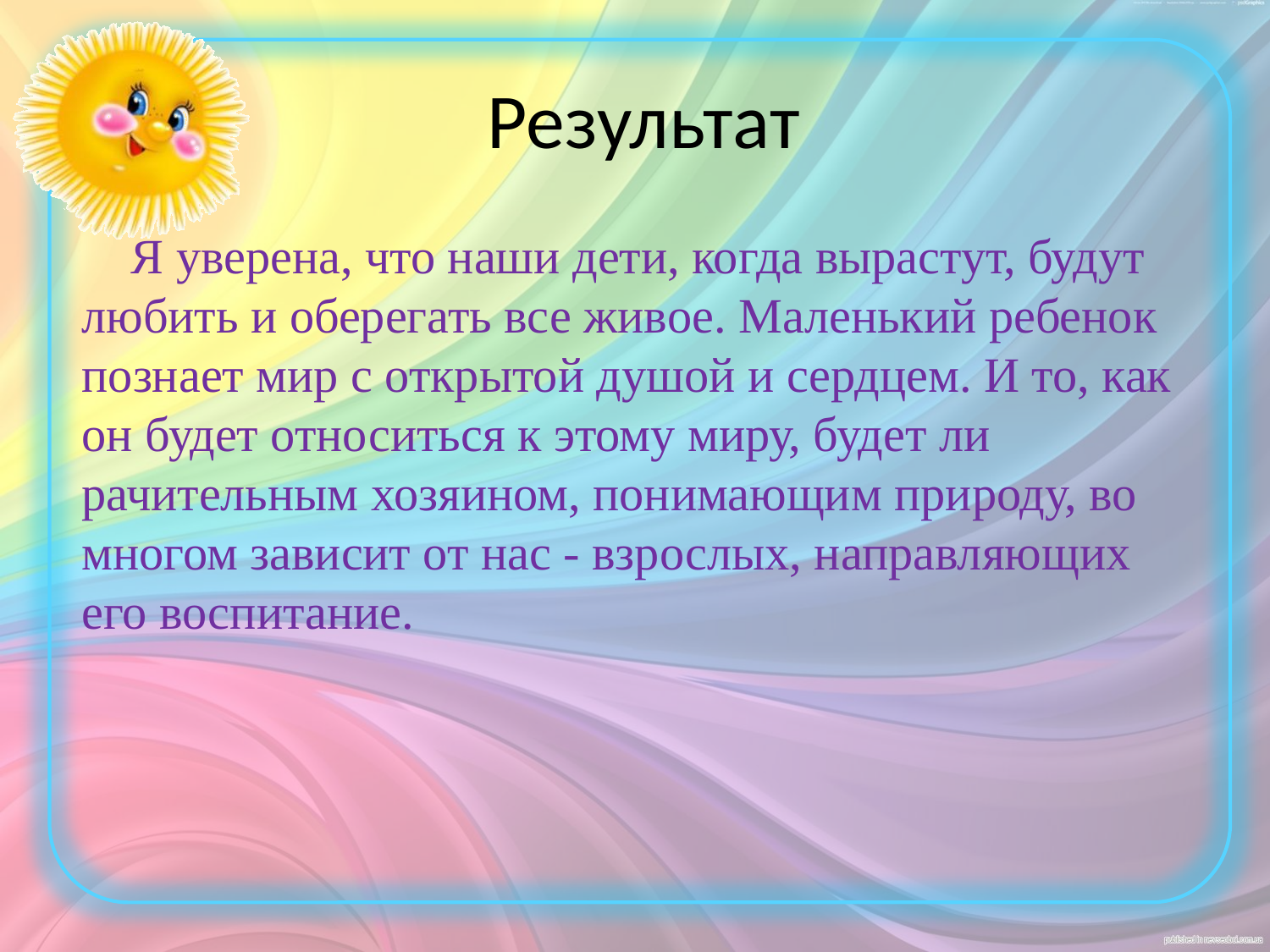

# Результат

    Я уверена, что наши дети, когда вырастут, будут любить и оберегать все живое. Маленький ребенок познает мир с открытой душой и сердцем. И то, как он будет относиться к этому миру, будет ли рачительным хозяином, понимающим природу, во многом зависит от нас - взрослых, направляющих его воспитание.